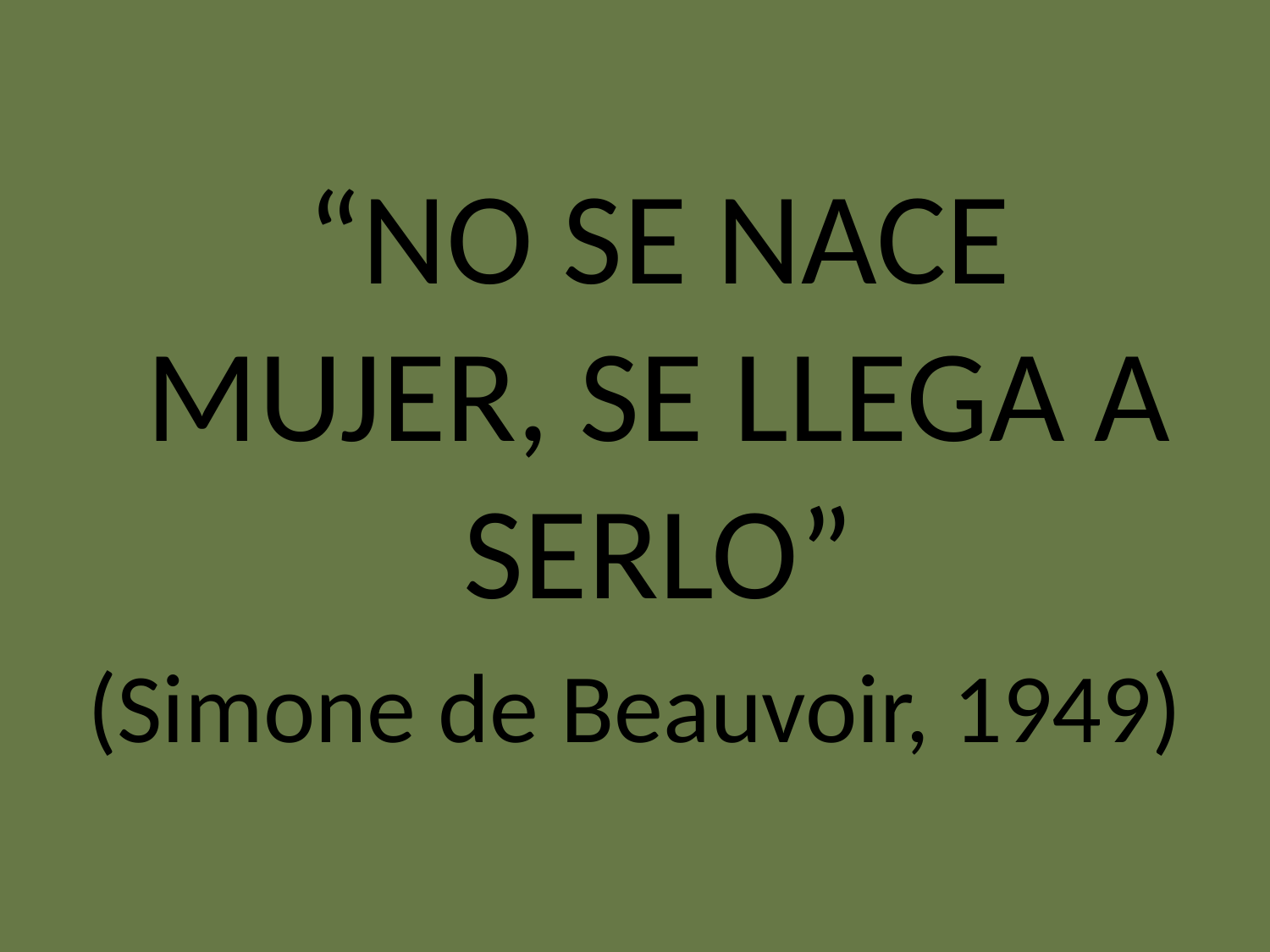

#
	“NO SE NACE MUJER, SE LLEGA A SERLO”
(Simone de Beauvoir, 1949)